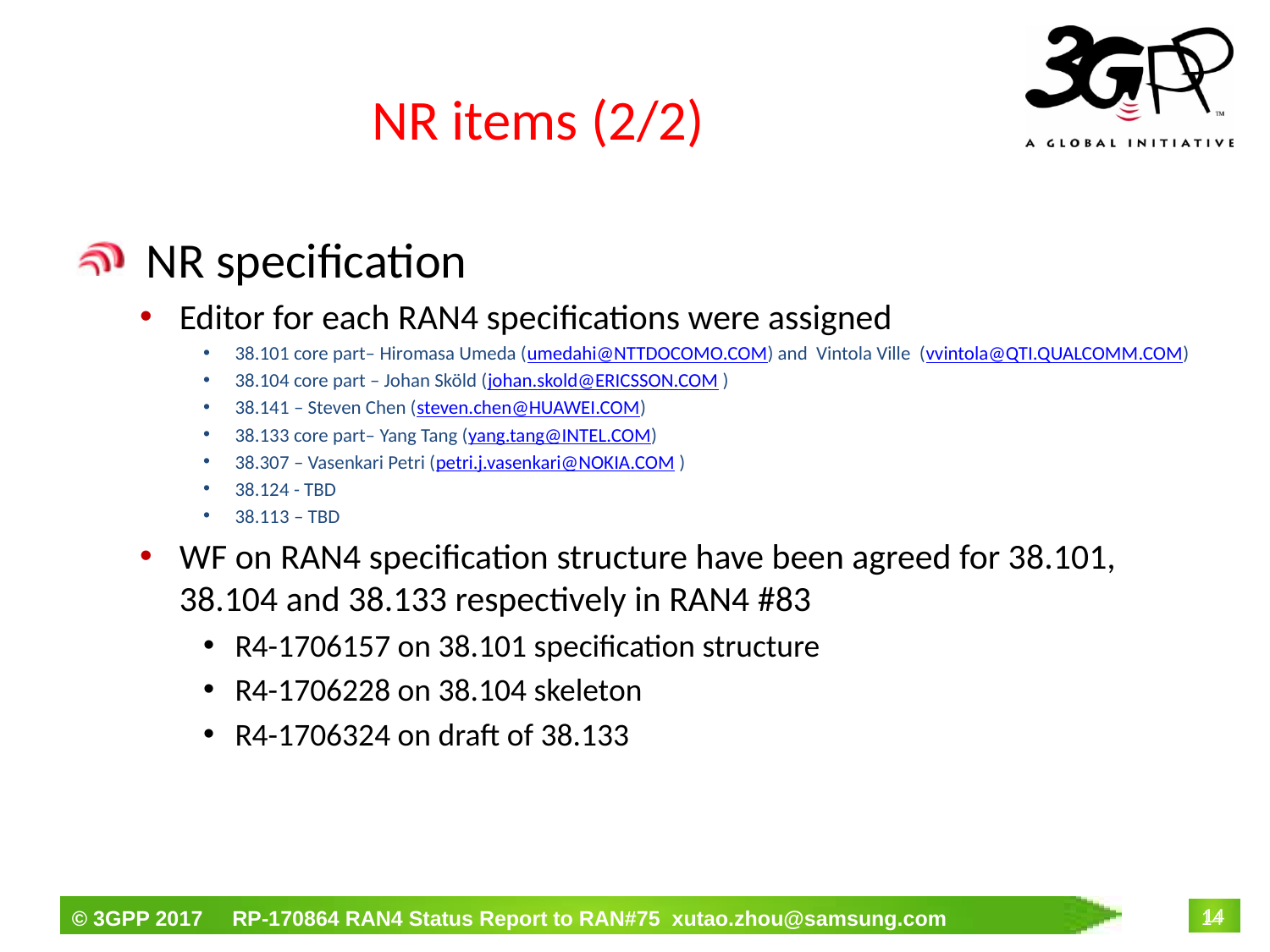

# NR items (2/2)
  NR specification
Editor for each RAN4 specifications were assigned
38.101 core part– Hiromasa Umeda (umedahi@NTTDOCOMO.COM) and  Vintola Ville  (vvintola@QTI.QUALCOMM.COM)
38.104 core part – Johan Sköld (johan.skold@ERICSSON.COM )
38.141 – Steven Chen (steven.chen@HUAWEI.COM)
38.133 core part– Yang Tang (yang.tang@INTEL.COM)
38.307 – Vasenkari Petri (petri.j.vasenkari@NOKIA.COM )
38.124 - TBD
38.113 – TBD
WF on RAN4 specification structure have been agreed for 38.101, 38.104 and 38.133 respectively in RAN4 #83
R4-1706157 on 38.101 specification structure
R4-1706228 on 38.104 skeleton
R4-1706324 on draft of 38.133

14